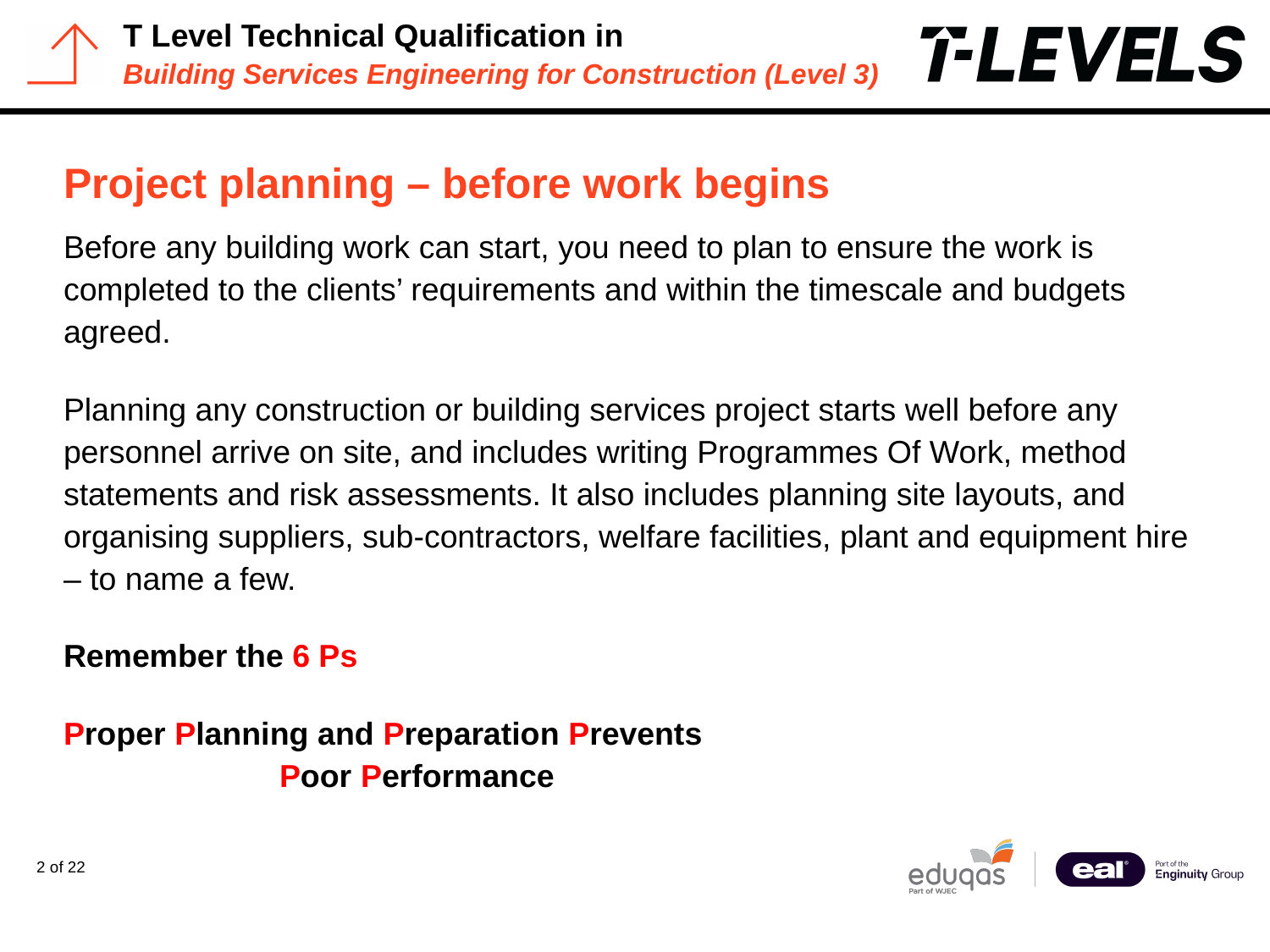

# Project planning – before work begins
Before any building work can start, you need to plan to ensure the work is completed to the clients’ requirements and within the timescale and budgets agreed.
Planning any construction or building services project starts well before any personnel arrive on site, and includes writing Programmes Of Work, method statements and risk assessments. It also includes planning site layouts, and organising suppliers, sub-contractors, welfare facilities, plant and equipment hire – to name a few.
Remember the 6 Ps
Proper Planning and Preparation Prevents 				          Poor Performance